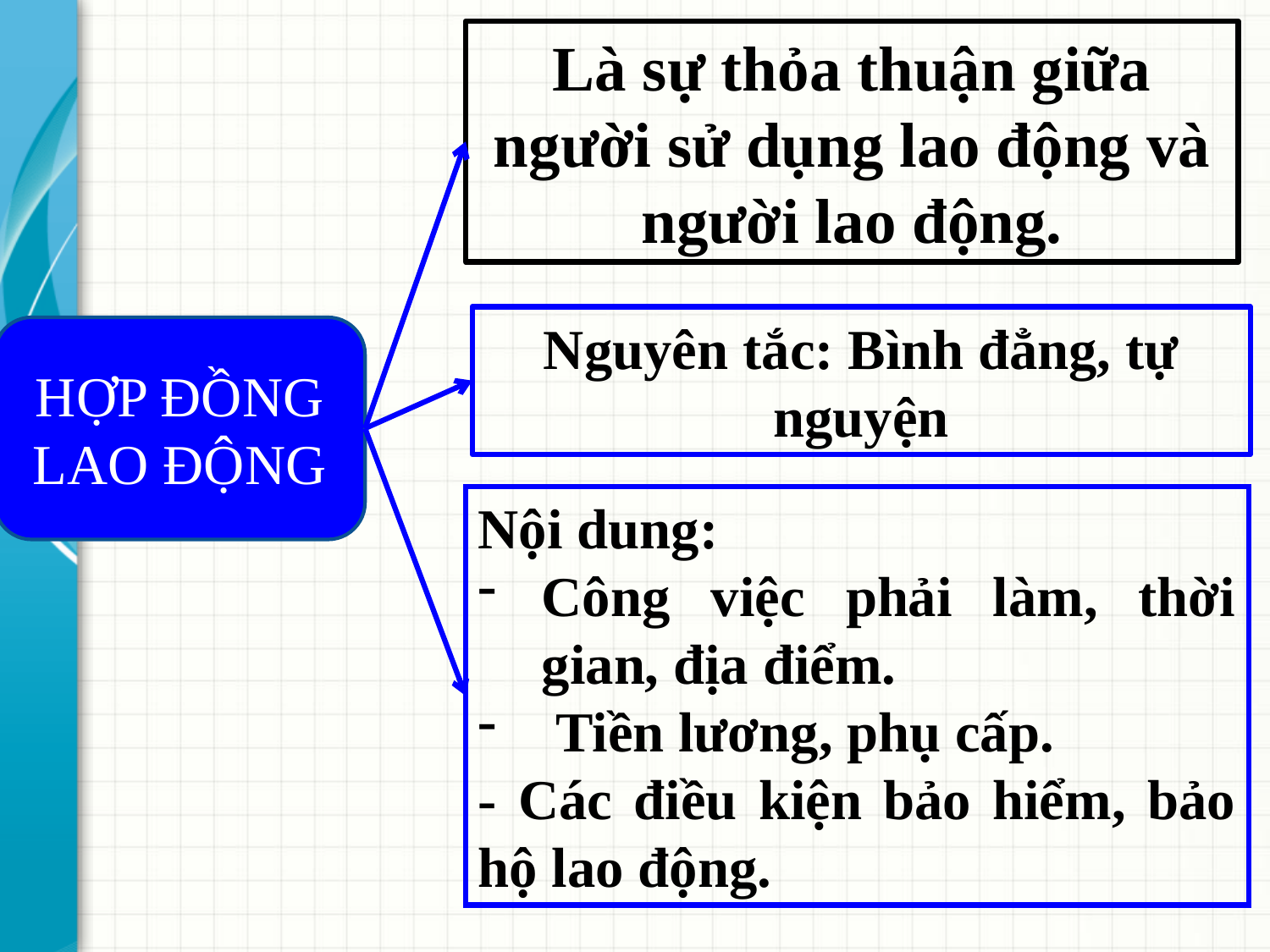

Là sự thỏa thuận giữa người sử dụng lao động và người lao động.
Nguyên tắc: Bình đẳng, tự nguyện
HỢP ĐỒNG LAO ĐỘNG
Nội dung:
Công việc phải làm, thời gian, địa điểm.
 Tiền lương, phụ cấp.
- Các điều kiện bảo hiểm, bảo hộ lao động.